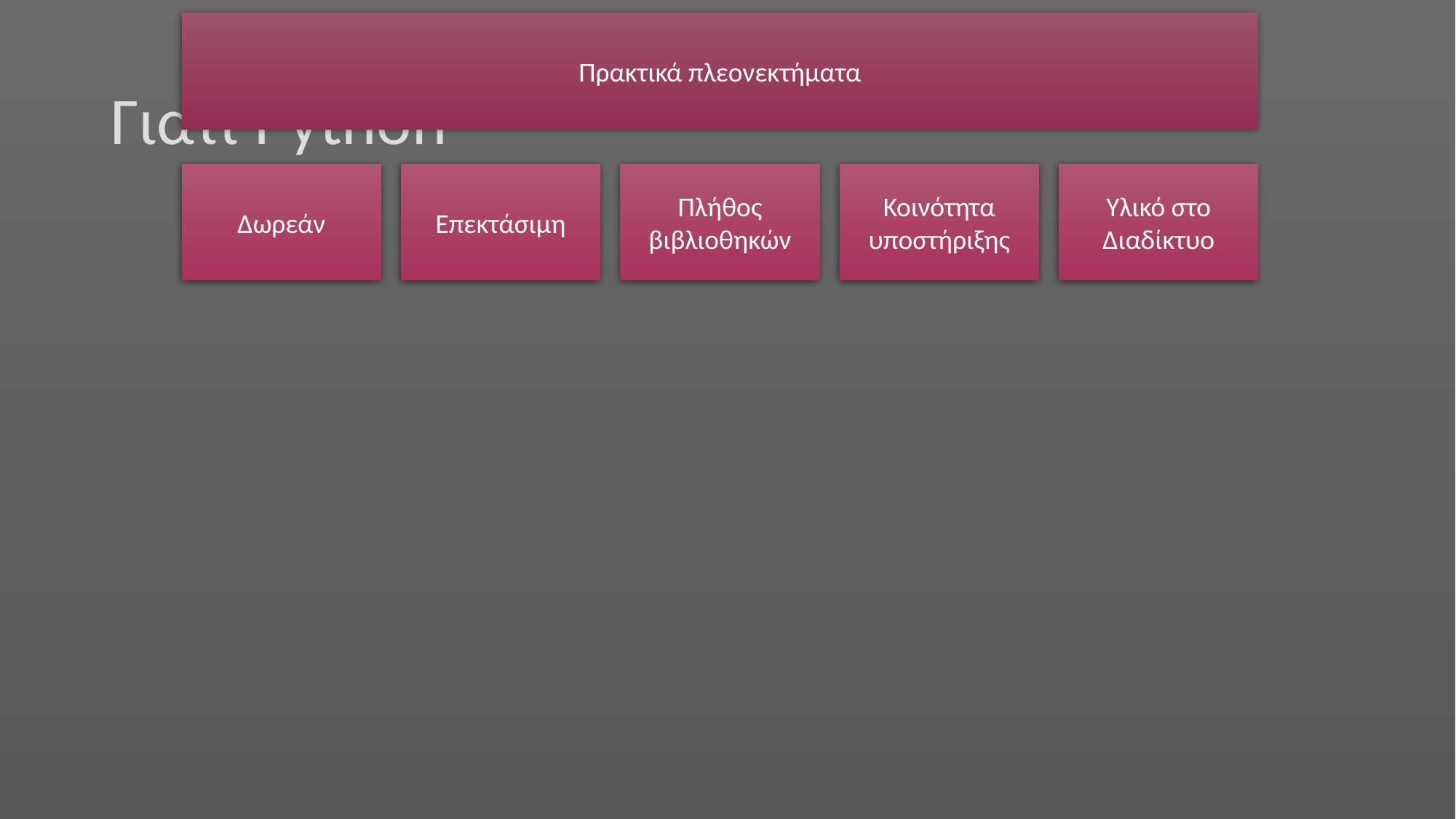

Πρακτικά πλεονεκτήματα
Δωρεάν
Επεκτάσιμη
Πλήθος βιβλιοθηκών
Κοινότητα υποστήριξης
Υλικό στο Διαδίκτυο
# Γιατί Python